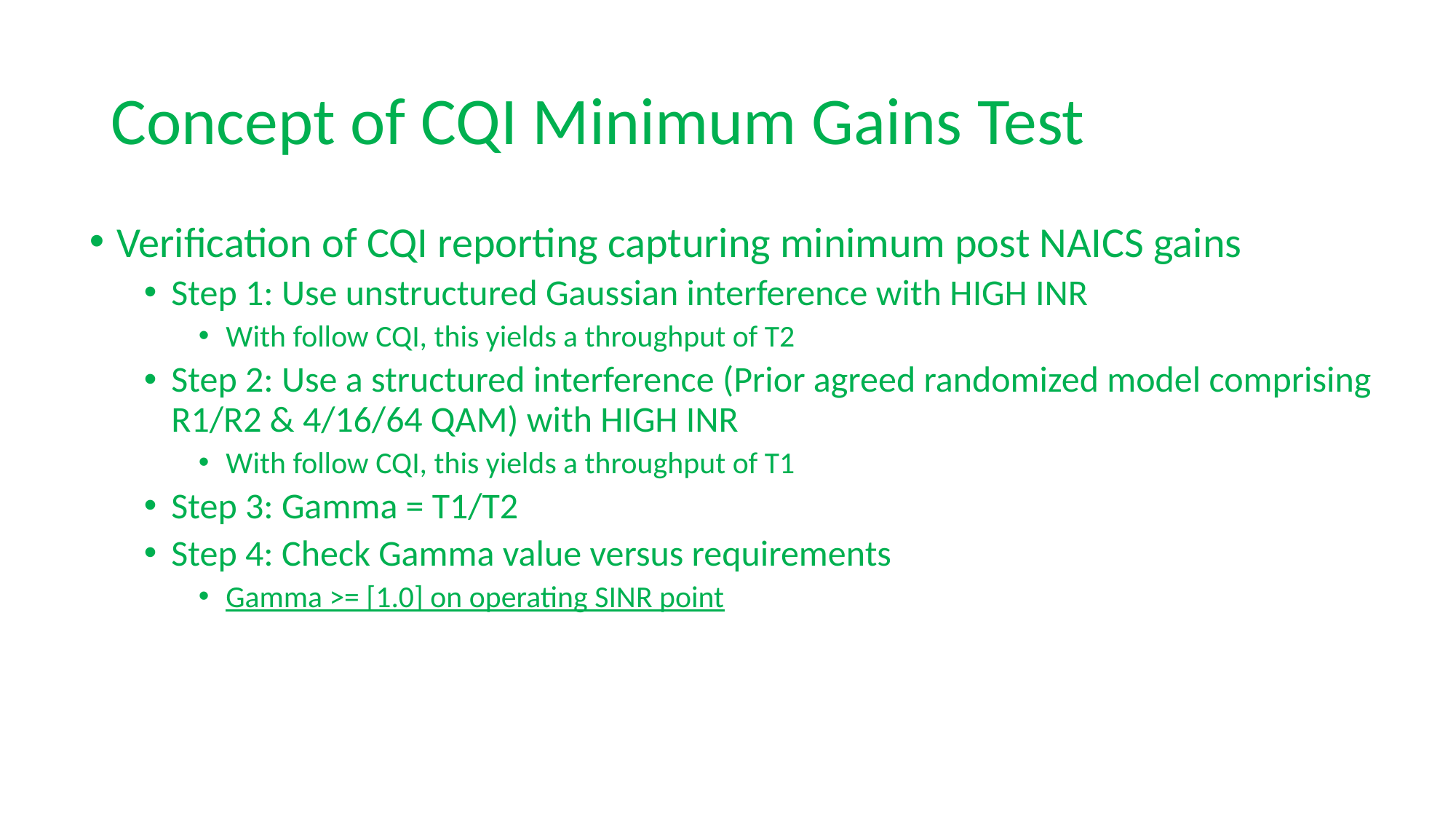

# Concept of CQI Minimum Gains Test
Verification of CQI reporting capturing minimum post NAICS gains
Step 1: Use unstructured Gaussian interference with HIGH INR
With follow CQI, this yields a throughput of T2
Step 2: Use a structured interference (Prior agreed randomized model comprising R1/R2 & 4/16/64 QAM) with HIGH INR
With follow CQI, this yields a throughput of T1
Step 3: Gamma = T1/T2
Step 4: Check Gamma value versus requirements
Gamma >= [1.0] on operating SINR point